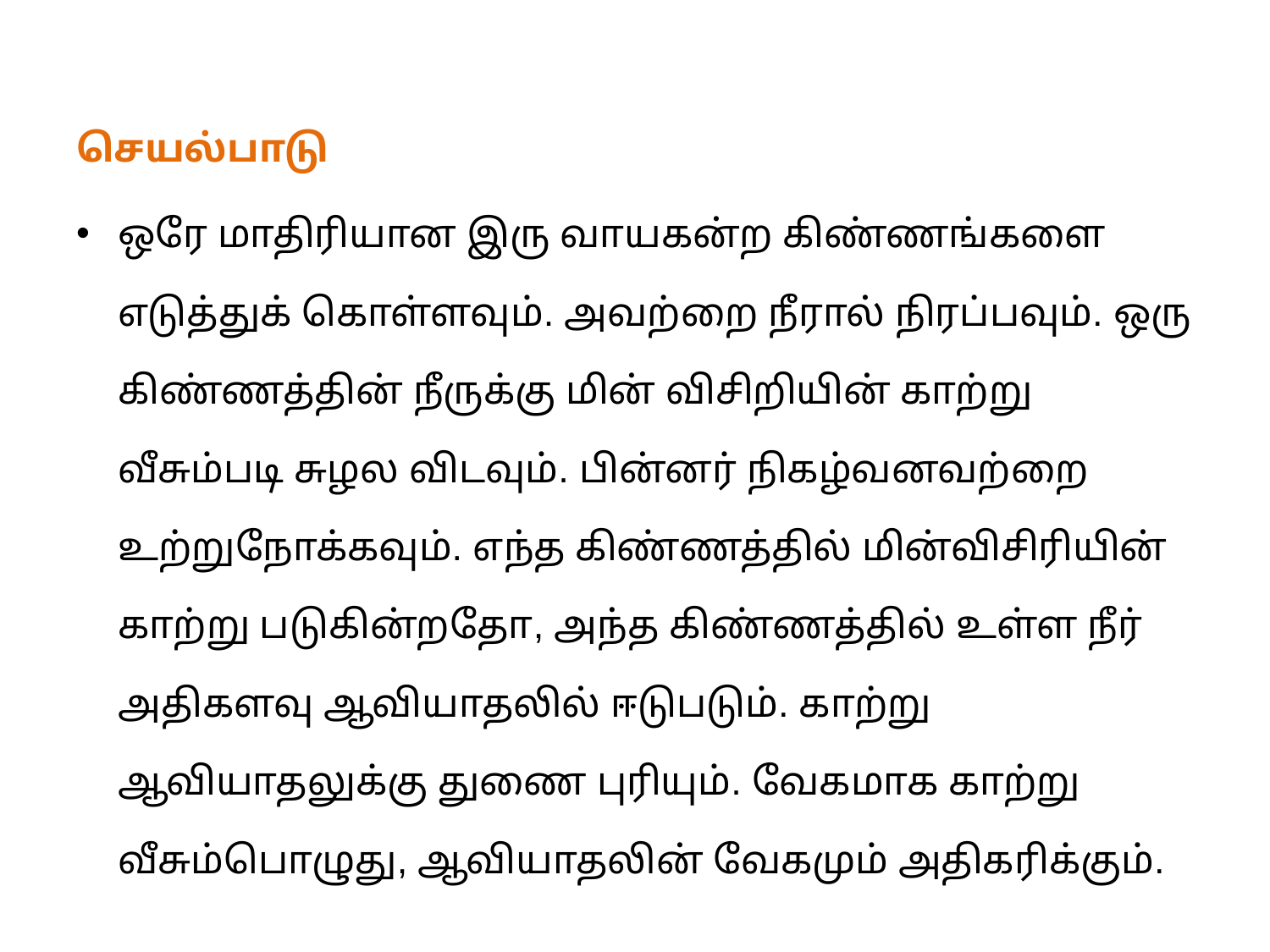

செயல்பாடு
	ஒரே மாதிரியான இரு வாயகன்ற கிண்ணங்களை எடுத்துக் கொள்ளவும். அவற்றை நீரால் நிரப்பவும். ஒரு கிண்ணத்தின் நீருக்கு மின் விசிறியின் காற்று வீசும்படி சுழல விடவும். பின்னர் நிகழ்வனவற்றை உற்றுநோக்கவும். எந்த கிண்ணத்தில் மின்விசிரியின் காற்று படுகின்றதோ, அந்த கிண்ணத்தில் உள்ள நீர் அதிகளவு ஆவியாதலில் ஈடுபடும். காற்று ஆவியாதலுக்கு துணை புரியும். வேகமாக காற்று வீசும்பொழுது, ஆவியாதலின் வேகமும் அதிகரிக்கும்.